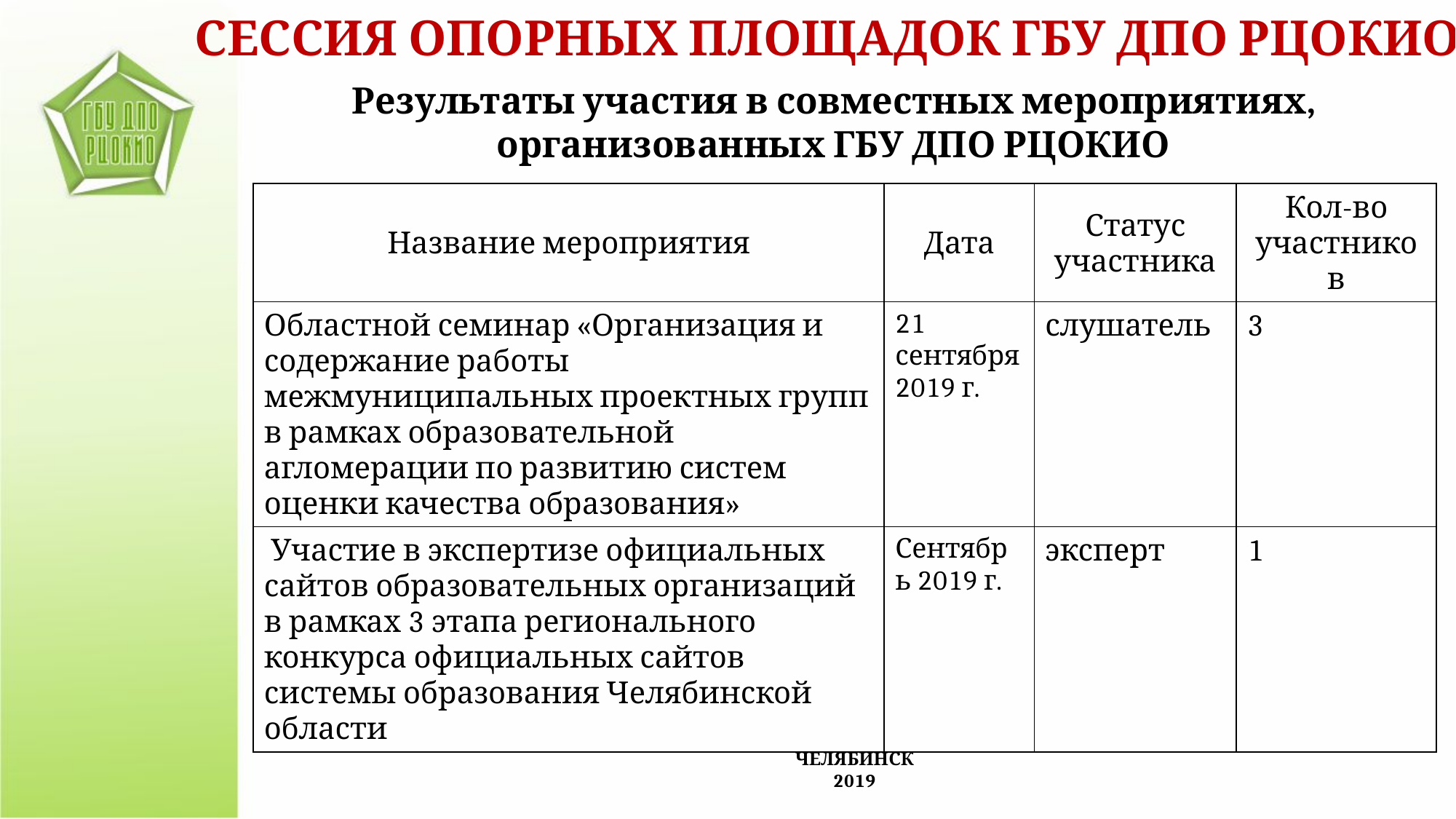

СЕССИЯ ОПОРНЫХ ПЛОЩАДОК ГБУ ДПО РЦОКИО
Результаты участия в совместных мероприятиях,
организованных ГБУ ДПО РЦОКИО
| Название мероприятия | Дата | Статус участника | Кол-во участников |
| --- | --- | --- | --- |
| Областной семинар «Организация и содержание работы межмуниципальных проектных групп в рамках образовательной агломерации по развитию систем оценки качества образования» | 21 сентября 2019 г. | слушатель | 3 |
| Участие в экспертизе официальных сайтов образовательных организаций в рамках 3 этапа регионального конкурса официальных сайтов системы образования Челябинской области | Сентябрь 2019 г. | эксперт | 1 |
ЧЕЛЯБИНСК
2019